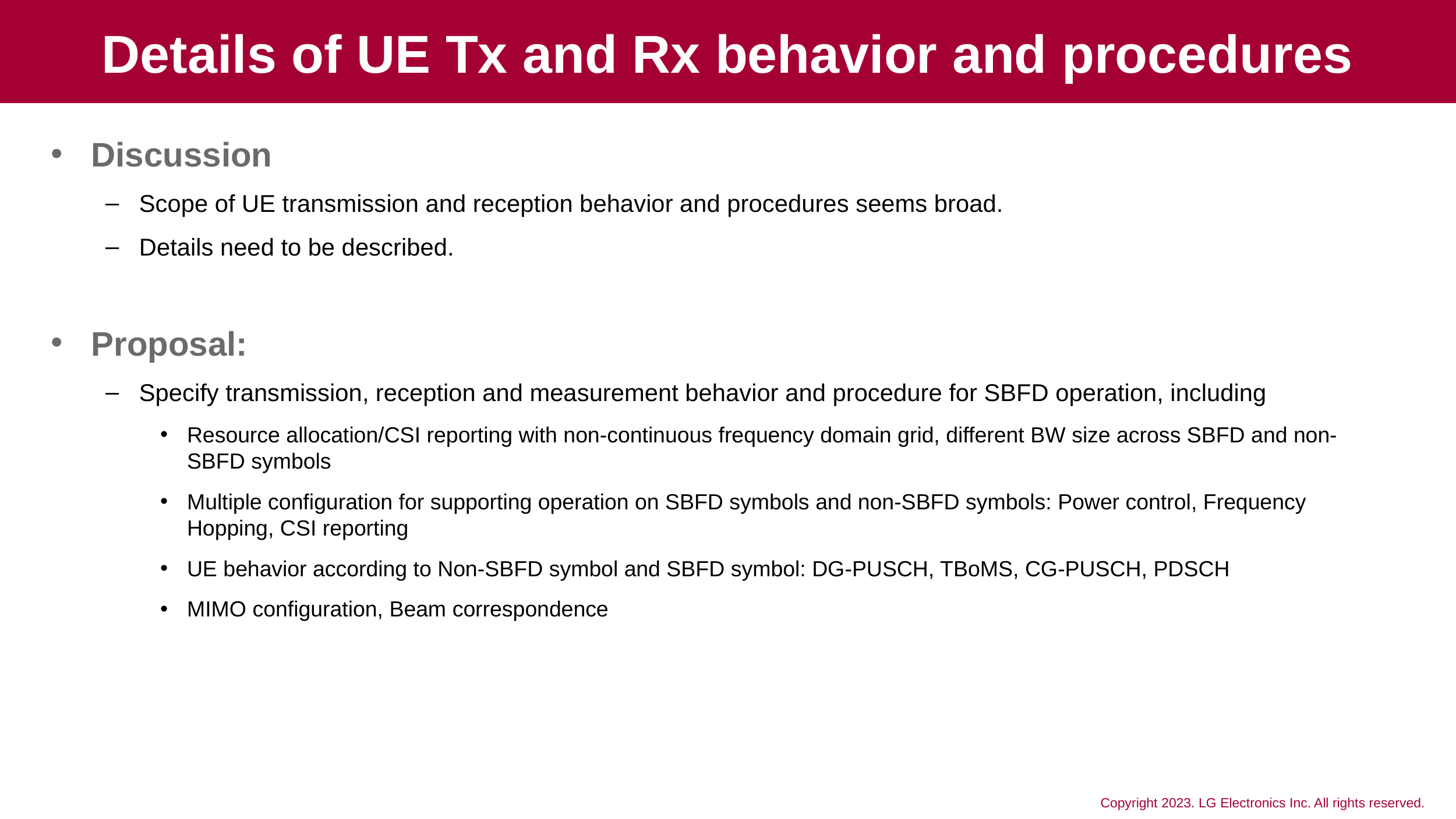

# Details of UE Tx and Rx behavior and procedures
Discussion
Scope of UE transmission and reception behavior and procedures seems broad.
Details need to be described.

Proposal:
Specify transmission, reception and measurement behavior and procedure for SBFD operation, including
Resource allocation/CSI reporting with non-continuous frequency domain grid, different BW size across SBFD and non-SBFD symbols
Multiple configuration for supporting operation on SBFD symbols and non-SBFD symbols: Power control, Frequency Hopping, CSI reporting
UE behavior according to Non-SBFD symbol and SBFD symbol: DG-PUSCH, TBoMS, CG-PUSCH, PDSCH
MIMO configuration, Beam correspondence